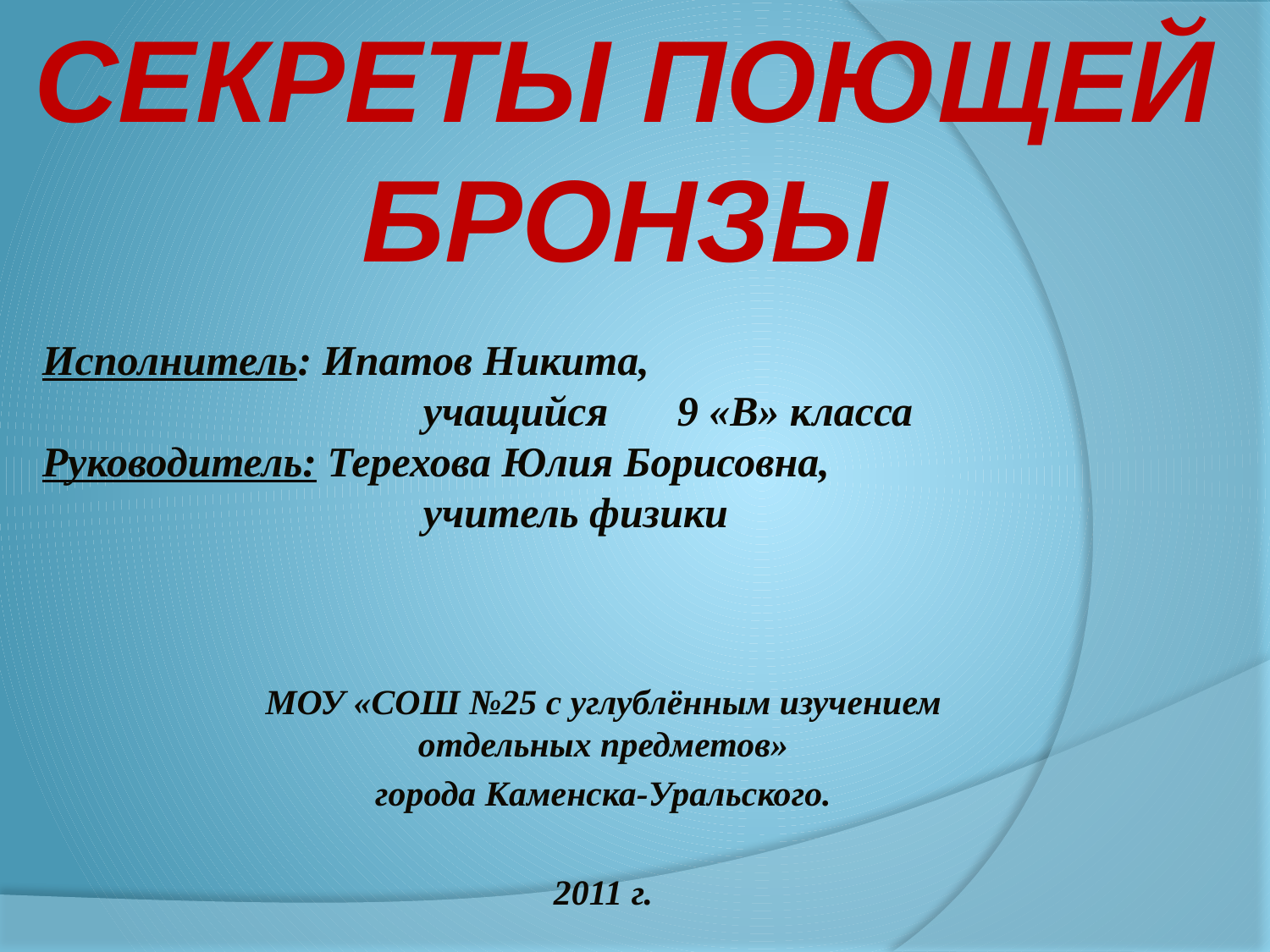

# Секреты поющей бронзы
Исполнитель: Ипатов Никита, 						учащийся 	9 «В» класса
Руководитель: Терехова Юлия Борисовна, 				учитель физики
МОУ «СОШ №25 с углублённым изучением отдельных предметов»
города Каменска-Уральского.

2011 г.